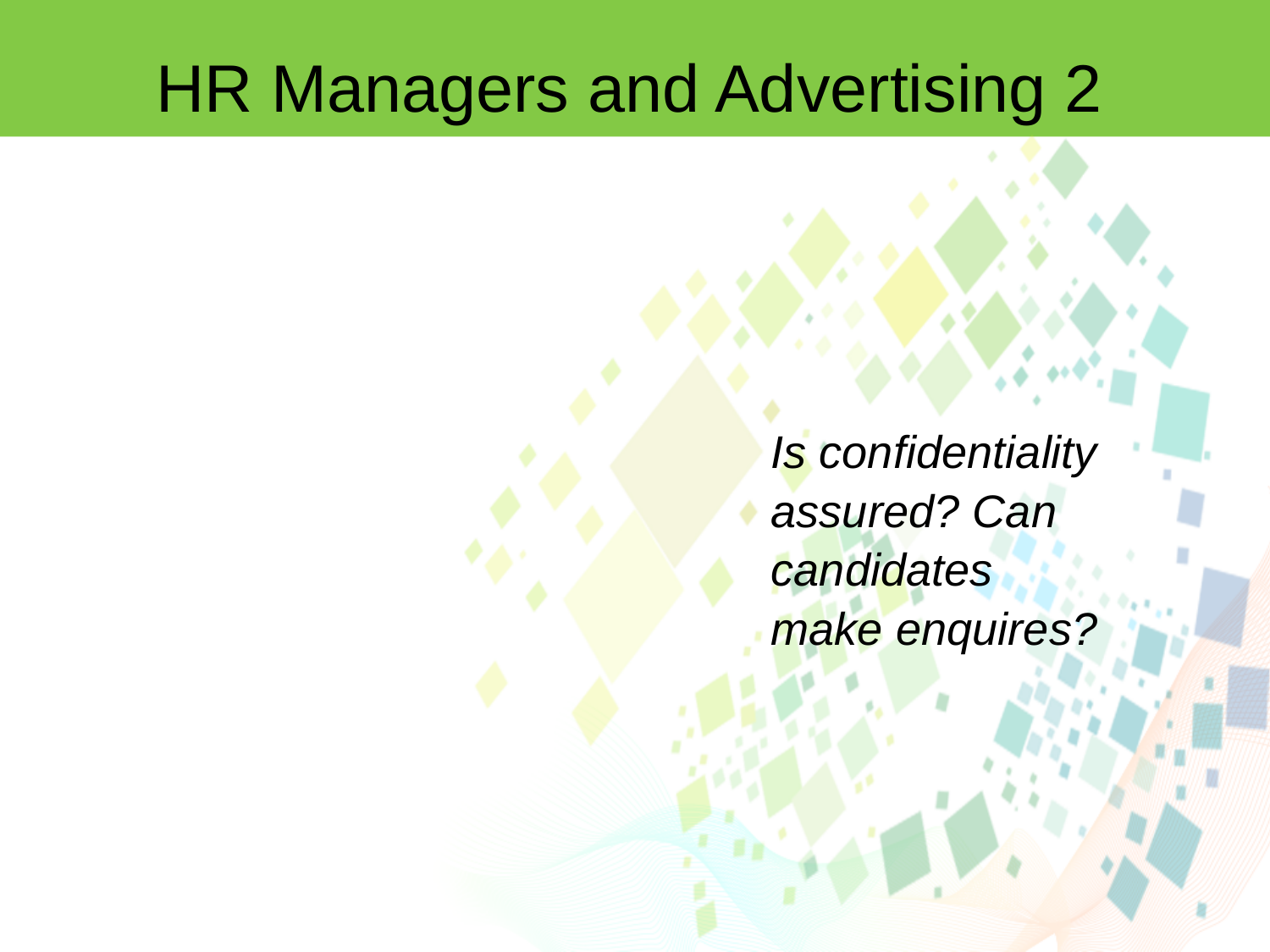

HR Managers and Advertising 2
Is confidentiality assured? Can candidates make enquires?